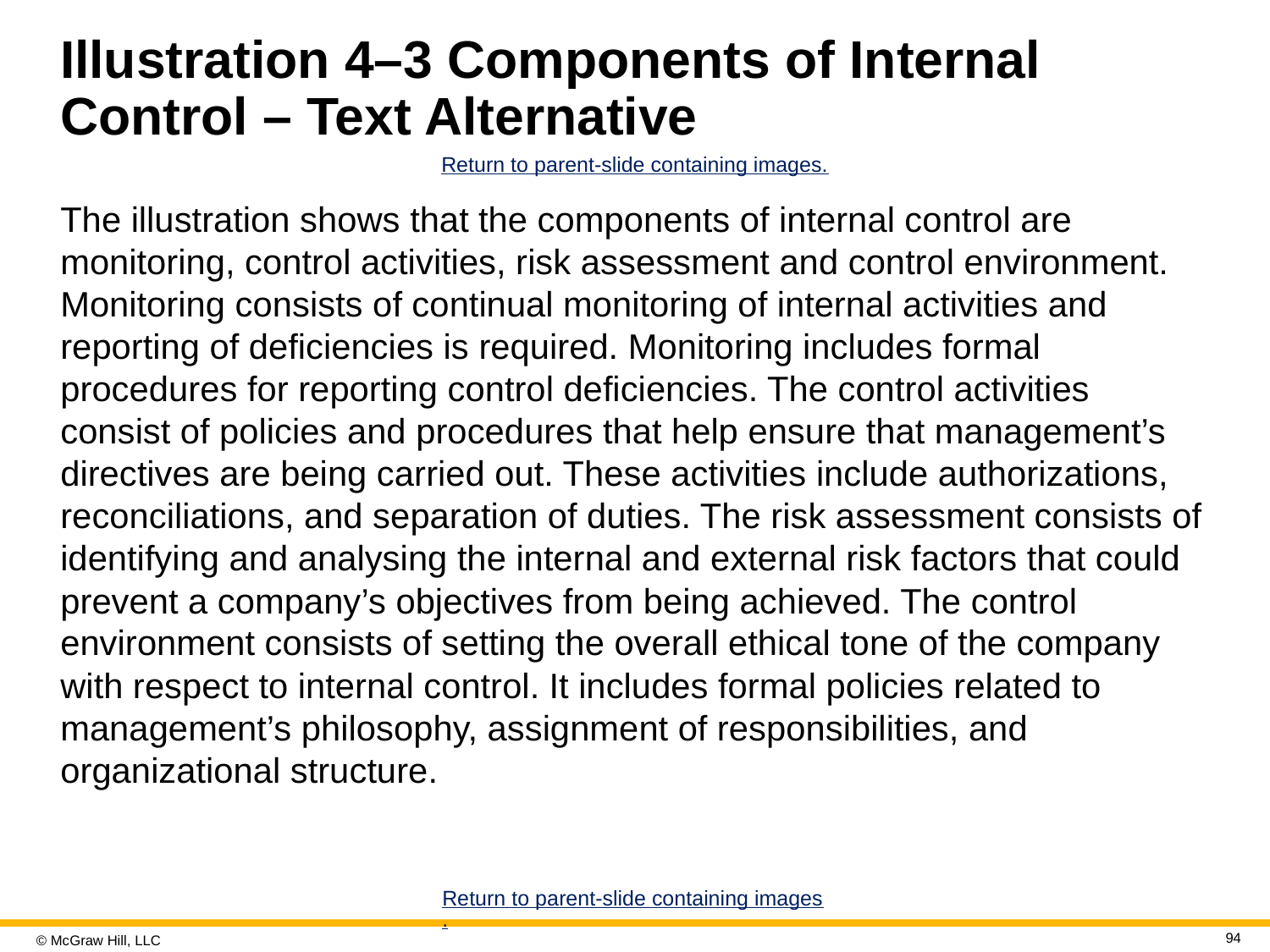

# Illustration 4–3 Components of Internal Control – Text Alternative
Return to parent-slide containing images.
The illustration shows that the components of internal control are monitoring, control activities, risk assessment and control environment. Monitoring consists of continual monitoring of internal activities and reporting of deficiencies is required. Monitoring includes formal procedures for reporting control deficiencies. The control activities consist of policies and procedures that help ensure that management’s directives are being carried out. These activities include authorizations, reconciliations, and separation of duties. The risk assessment consists of identifying and analysing the internal and external risk factors that could prevent a company’s objectives from being achieved. The control environment consists of setting the overall ethical tone of the company with respect to internal control. It includes formal policies related to management’s philosophy, assignment of responsibilities, and organizational structure.
Return to parent-slide containing images.
94